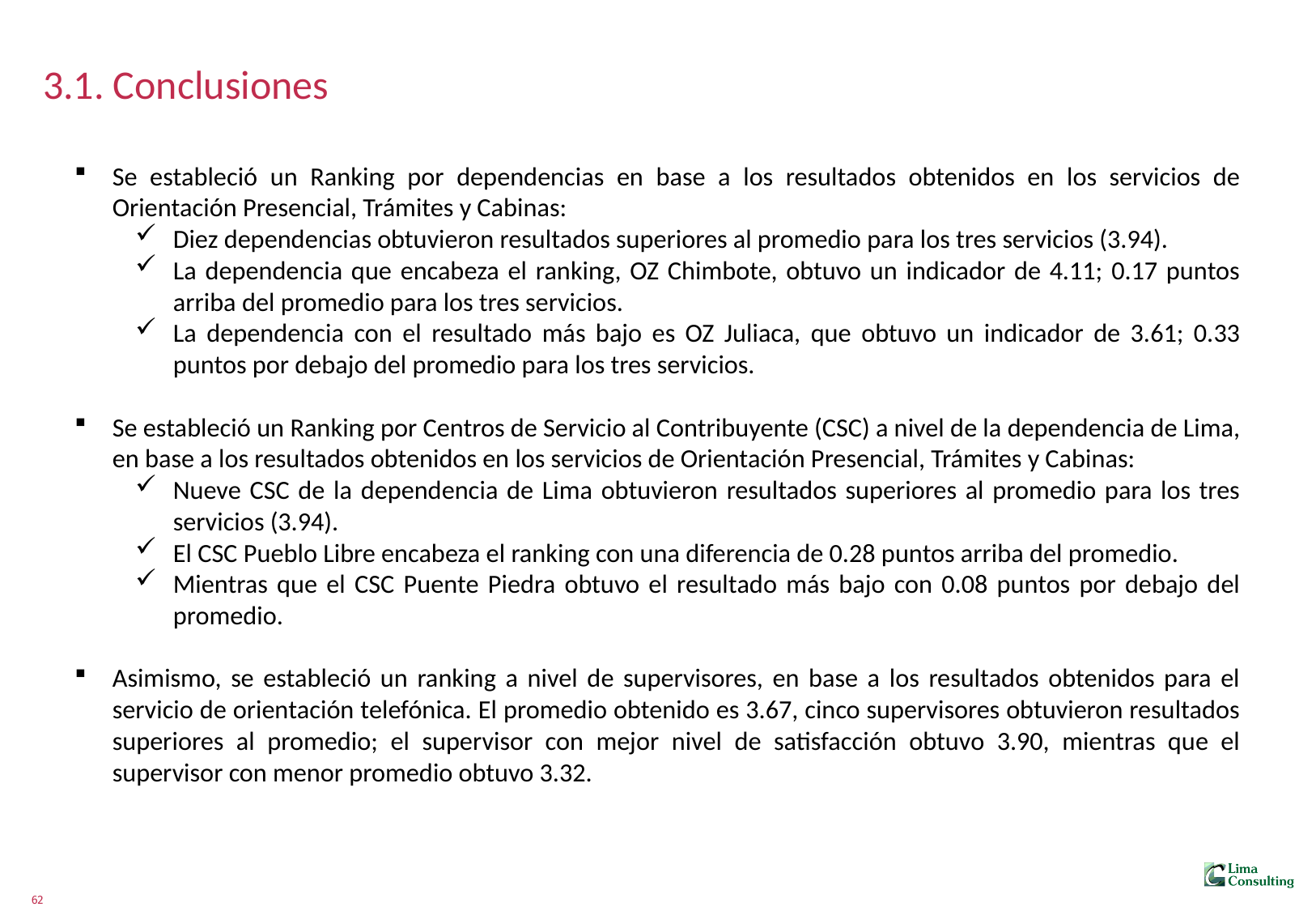

# 3.1. Conclusiones

Se estableció un Ranking por dependencias en base a los resultados obtenidos en los servicios de Orientación Presencial, Trámites y Cabinas:
Diez dependencias obtuvieron resultados superiores al promedio para los tres servicios (3.94).
La dependencia que encabeza el ranking, OZ Chimbote, obtuvo un indicador de 4.11; 0.17 puntos arriba del promedio para los tres servicios.
La dependencia con el resultado más bajo es OZ Juliaca, que obtuvo un indicador de 3.61; 0.33 puntos por debajo del promedio para los tres servicios.

Se estableció un Ranking por Centros de Servicio al Contribuyente (CSC) a nivel de la dependencia de Lima, en base a los resultados obtenidos en los servicios de Orientación Presencial, Trámites y Cabinas:
Nueve CSC de la dependencia de Lima obtuvieron resultados superiores al promedio para los tres servicios (3.94).
El CSC Pueblo Libre encabeza el ranking con una diferencia de 0.28 puntos arriba del promedio.
Mientras que el CSC Puente Piedra obtuvo el resultado más bajo con 0.08 puntos por debajo del promedio.

Asimismo, se estableció un ranking a nivel de supervisores, en base a los resultados obtenidos para el servicio de orientación telefónica. El promedio obtenido es 3.67, cinco supervisores obtuvieron resultados superiores al promedio; el supervisor con mejor nivel de satisfacción obtuvo 3.90, mientras que el supervisor con menor promedio obtuvo 3.32.